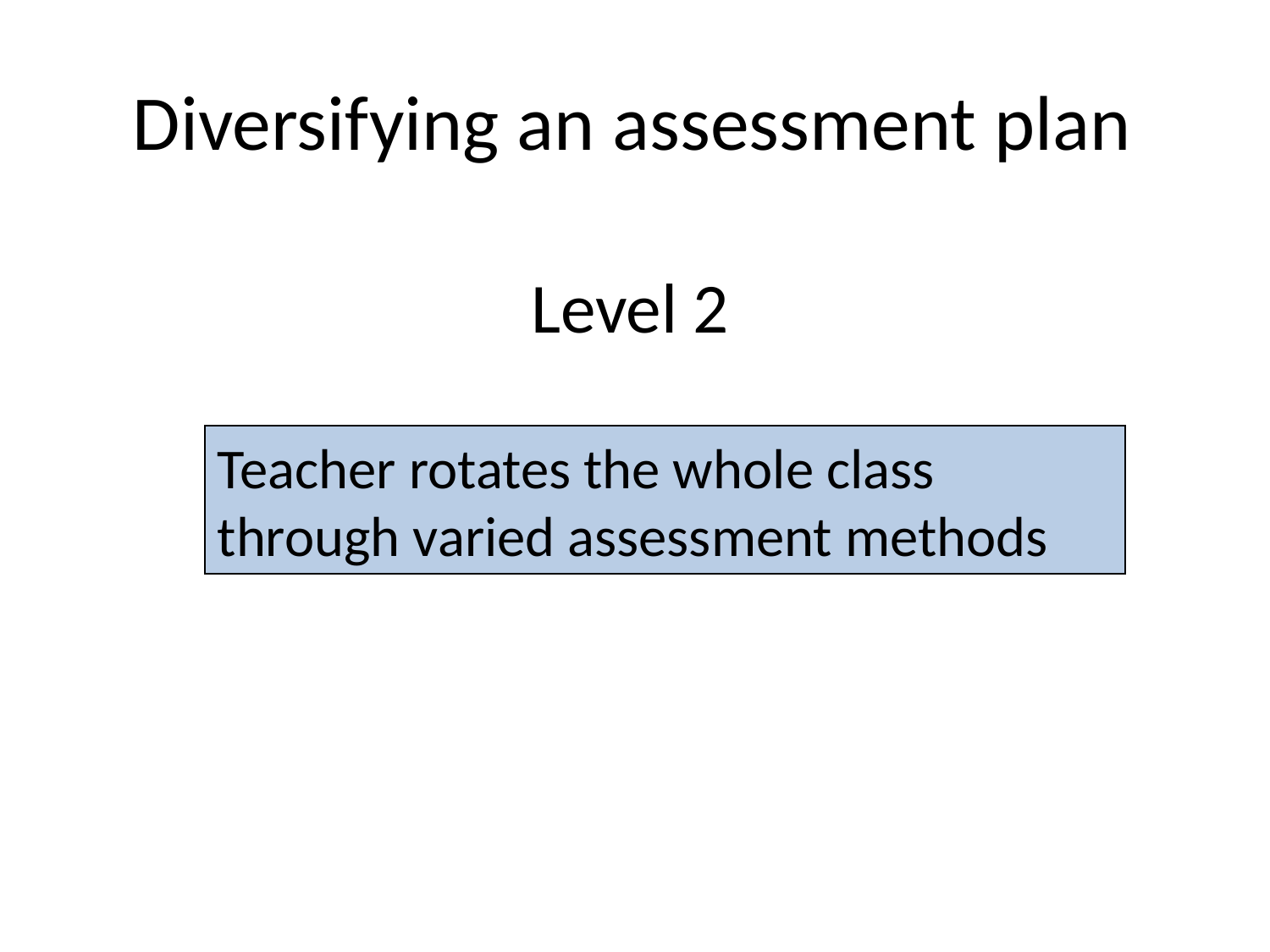

Diversifying an assessment plan
Level 2
Teacher rotates the whole class through varied assessment methods